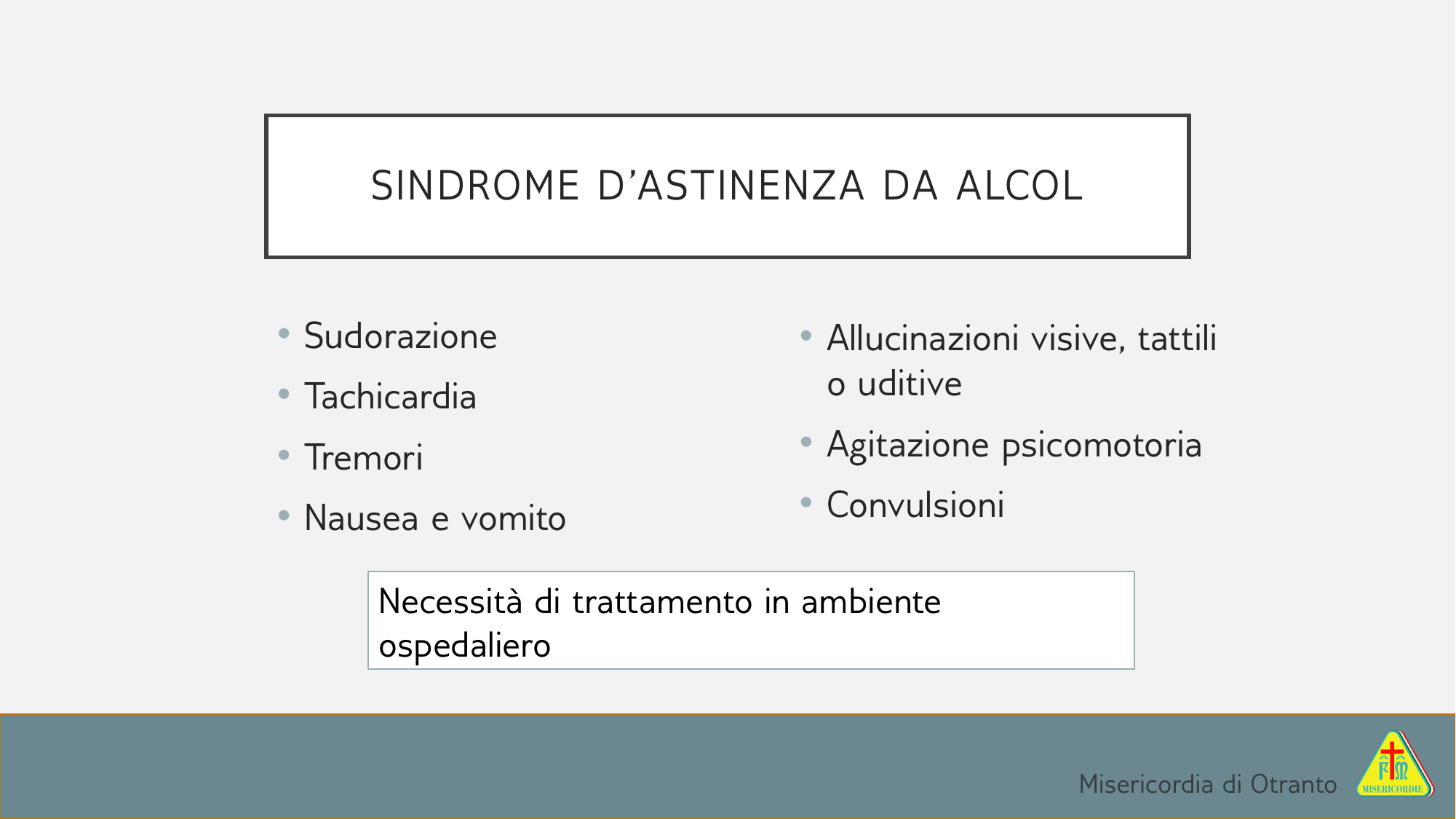

# Sindrome d’astinenza da alcol
Sudorazione
Tachicardia
Tremori
Nausea e vomito

Allucinazioni visive, tattili o uditive
Agitazione psicomotoria
Convulsioni

Necessità di trattamento in ambiente ospedaliero